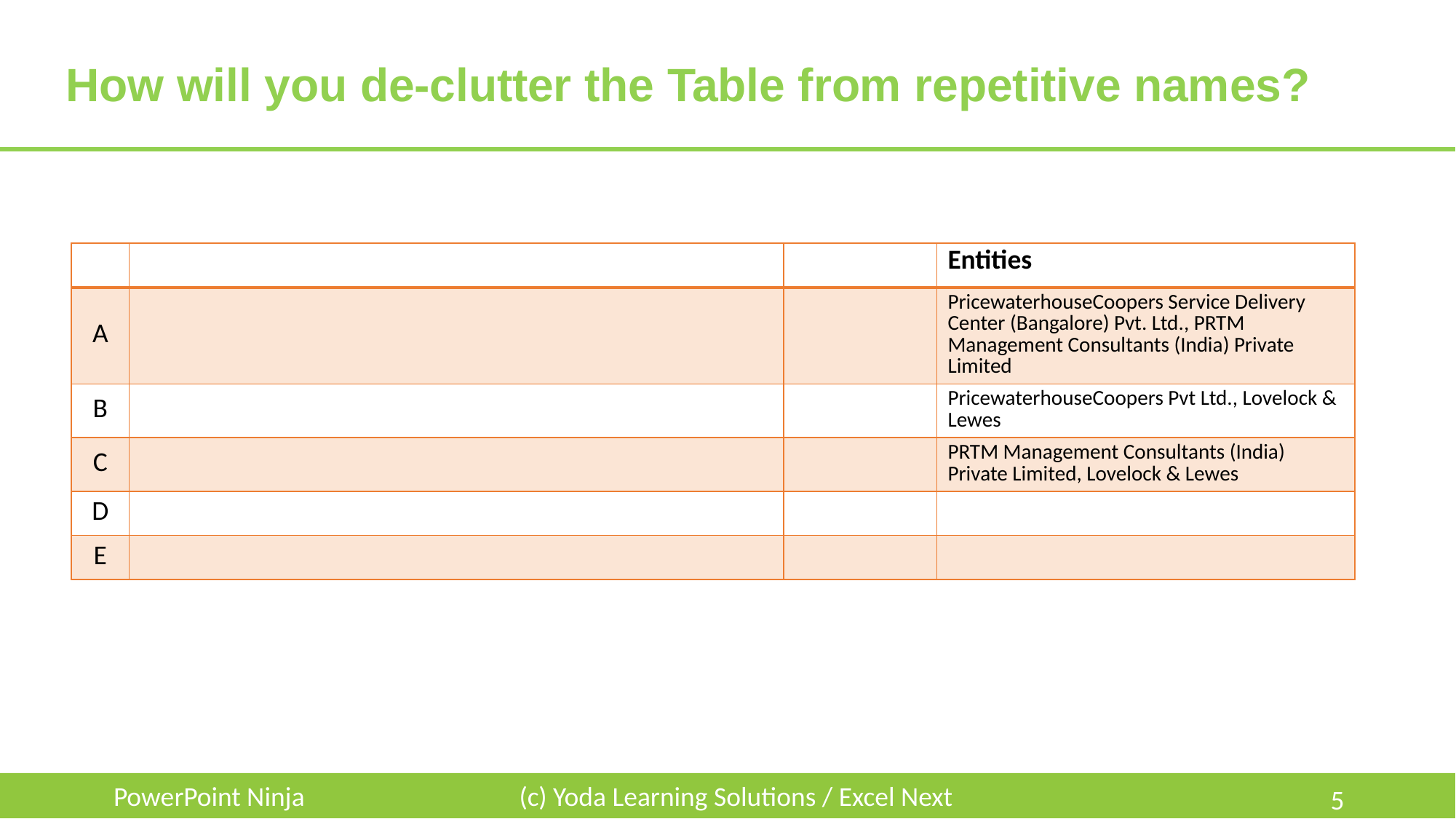

# How will you de-clutter the Table from repetitive names?
|  |  |  | Entities |
| --- | --- | --- | --- |
| A |  |  | PricewaterhouseCoopers Service Delivery Center (Bangalore) Pvt. Ltd., PRTM Management Consultants (India) Private Limited |
| B |  |  | PricewaterhouseCoopers Pvt Ltd., Lovelock & Lewes |
| C |  |  | PRTM Management Consultants (India) Private Limited, Lovelock & Lewes |
| D |  |  |  |
| E |  |  |  |
PowerPoint Ninja
(c) Yoda Learning Solutions / Excel Next
5